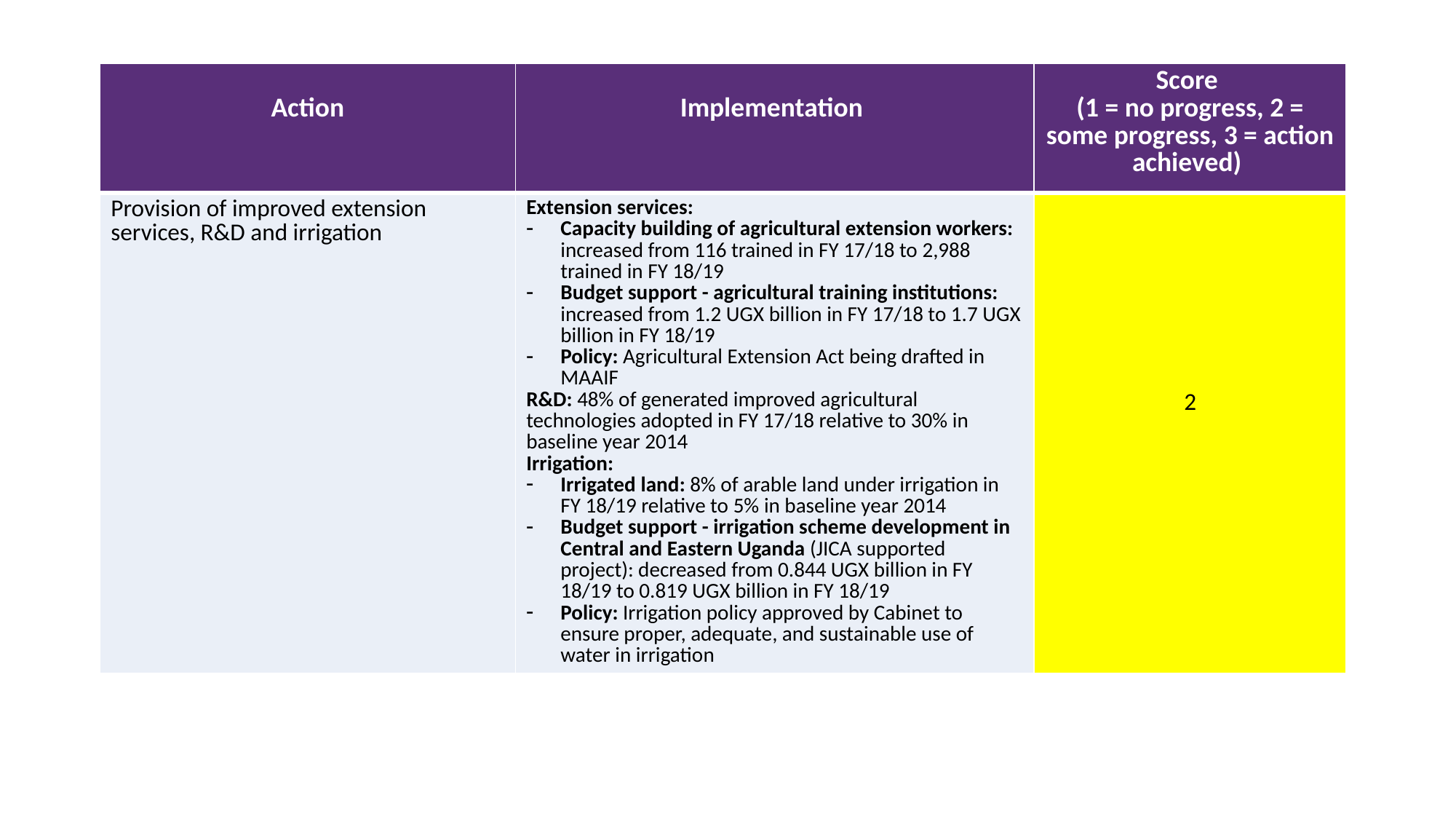

| Action | Implementation | Score (1 = no progress, 2 = some progress, 3 = action achieved) |
| --- | --- | --- |
| Provision of improved extension services, R&D and irrigation | Extension services: Capacity building of agricultural extension workers: increased from 116 trained in FY 17/18 to 2,988 trained in FY 18/19 Budget support - agricultural training institutions: increased from 1.2 UGX billion in FY 17/18 to 1.7 UGX billion in FY 18/19 Policy: Agricultural Extension Act being drafted in MAAIF R&D: 48% of generated improved agricultural technologies adopted in FY 17/18 relative to 30% in baseline year 2014 Irrigation: Irrigated land: 8% of arable land under irrigation in FY 18/19 relative to 5% in baseline year 2014 Budget support - irrigation scheme development in Central and Eastern Uganda (JICA supported project): decreased from 0.844 UGX billion in FY 18/19 to 0.819 UGX billion in FY 18/19 Policy: Irrigation policy approved by Cabinet to ensure proper, adequate, and sustainable use of water in irrigation | 2 |